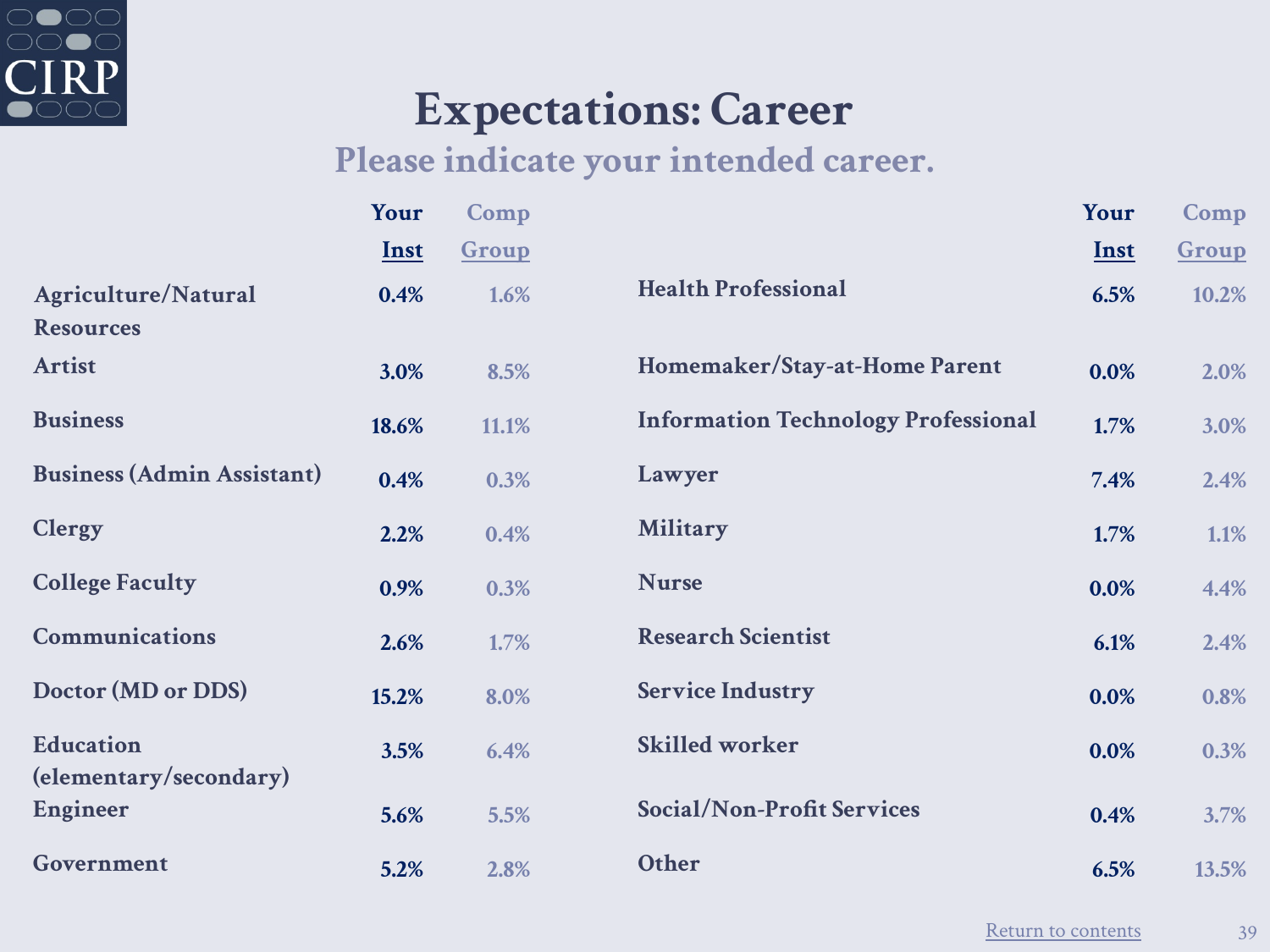

Expectations: Career
Please indicate your intended career.
|  | Your Inst | Comp Group |  |  | Your Inst | Comp Group |
| --- | --- | --- | --- | --- | --- | --- |
| Agriculture/Natural Resources | 0.4% | 1.6% |  | Health Professional | 6.5% | 10.2% |
| Artist | 3.0% | 8.5% |  | Homemaker/Stay-at-Home Parent | 0.0% | 2.0% |
| Business | 18.6% | 11.1% |  | Information Technology Professional | 1.7% | 3.0% |
| Business (Admin Assistant) | 0.4% | 0.3% |  | Lawyer | 7.4% | 2.4% |
| Clergy | 2.2% | 0.4% |  | Military | 1.7% | 1.1% |
| College Faculty | 0.9% | 0.3% |  | Nurse | 0.0% | 4.4% |
| Communications | 2.6% | 1.7% |  | Research Scientist | 6.1% | 2.4% |
| Doctor (MD or DDS) | 15.2% | 8.0% |  | Service Industry | 0.0% | 0.8% |
| Education (elementary/secondary) | 3.5% | 6.4% |  | Skilled worker | 0.0% | 0.3% |
| Engineer | 5.6% | 5.5% |  | Social/Non-Profit Services | 0.4% | 3.7% |
| Government | 5.2% | 2.8% |  | Other | 6.5% | 13.5% |
39